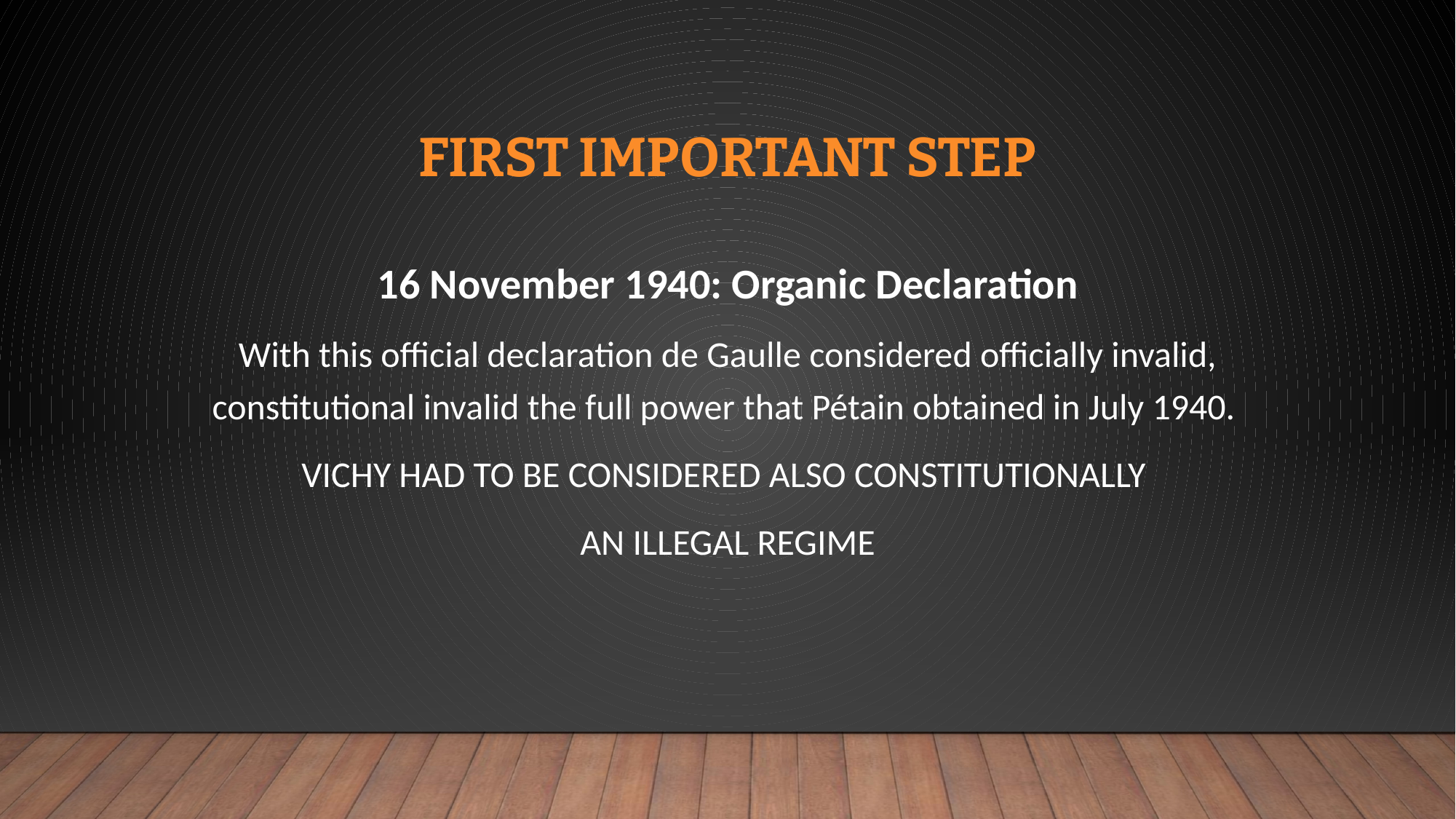

# FIRST IMPORTANT STEP
16 November 1940: Organic Declaration
With this official declaration de Gaulle considered officially invalid, constitutional invalid the full power that Pétain obtained in July 1940.
VICHY HAD TO BE CONSIDERED ALSO CONSTITUTIONALLY
AN ILLEGAL REGIME